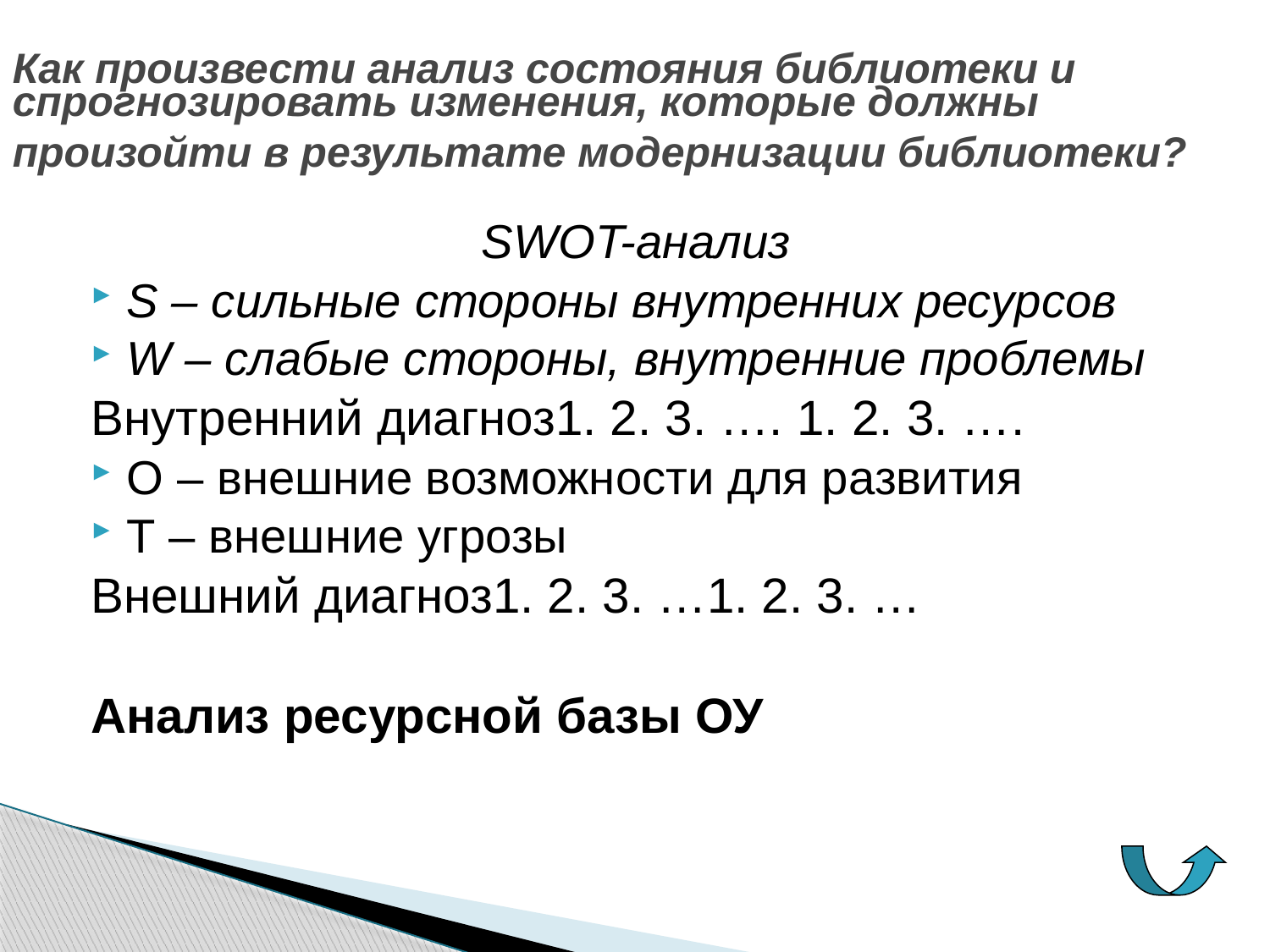

# Как произвести анализ состояния библиотеки и спрогнозировать изменения, которые должны произойти в результате модернизации библиотеки?
SWOT-анализ
S – сильные стороны внутренних ресурсов
W – слабые стороны, внутренние проблемы
Внутренний диагноз1. 2. 3. …. 1. 2. 3. ….
О – внешние возможности для развития
Т – внешние угрозы
Внешний диагноз1. 2. 3. …1. 2. 3. …

Анализ ресурсной базы ОУ